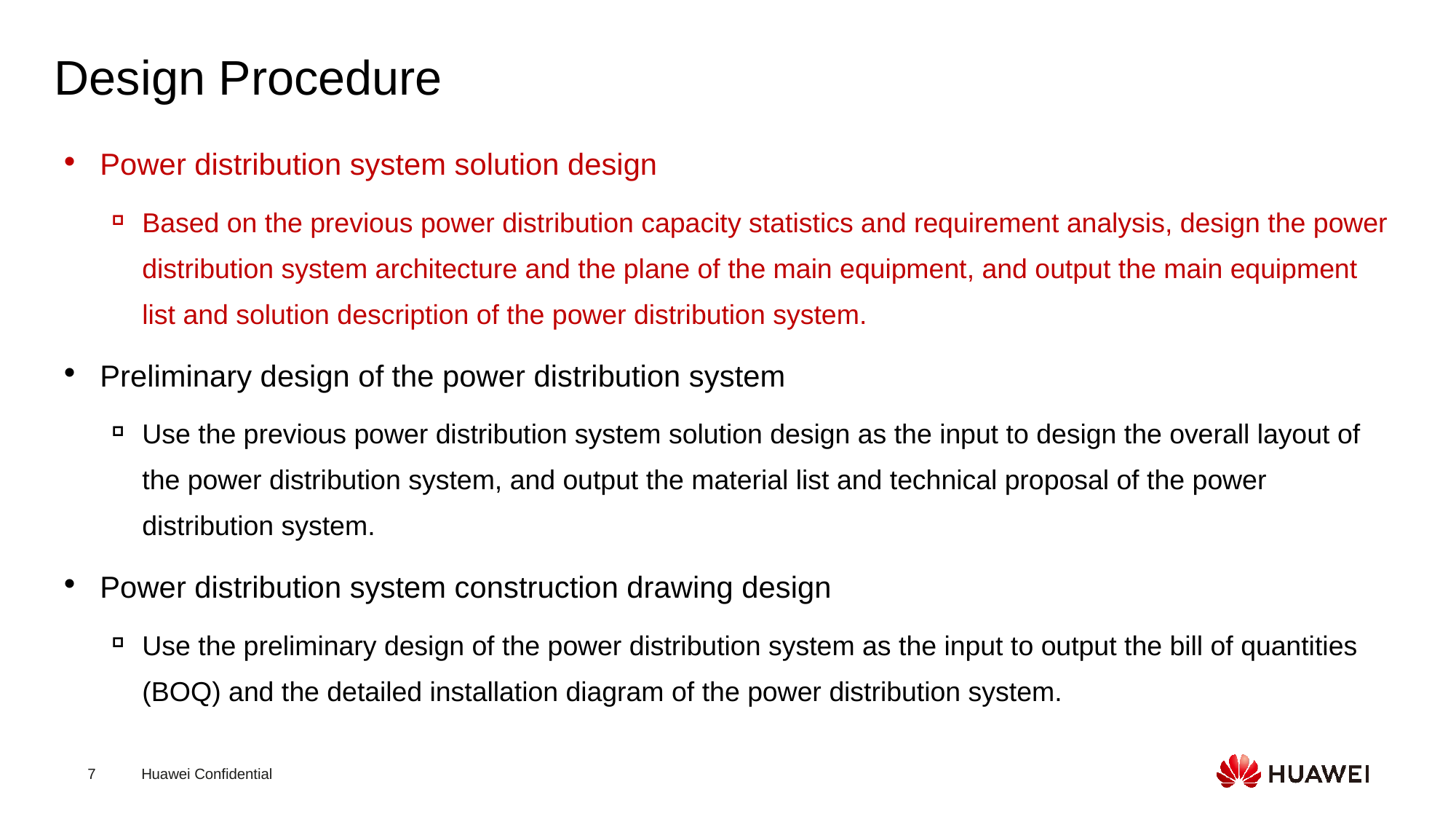

# Design Procedure
Power distribution system solution design
Based on the previous power distribution capacity statistics and requirement analysis, design the power distribution system architecture and the plane of the main equipment, and output the main equipment list and solution description of the power distribution system.
Preliminary design of the power distribution system
Use the previous power distribution system solution design as the input to design the overall layout of the power distribution system, and output the material list and technical proposal of the power distribution system.
Power distribution system construction drawing design
Use the preliminary design of the power distribution system as the input to output the bill of quantities (BOQ) and the detailed installation diagram of the power distribution system.